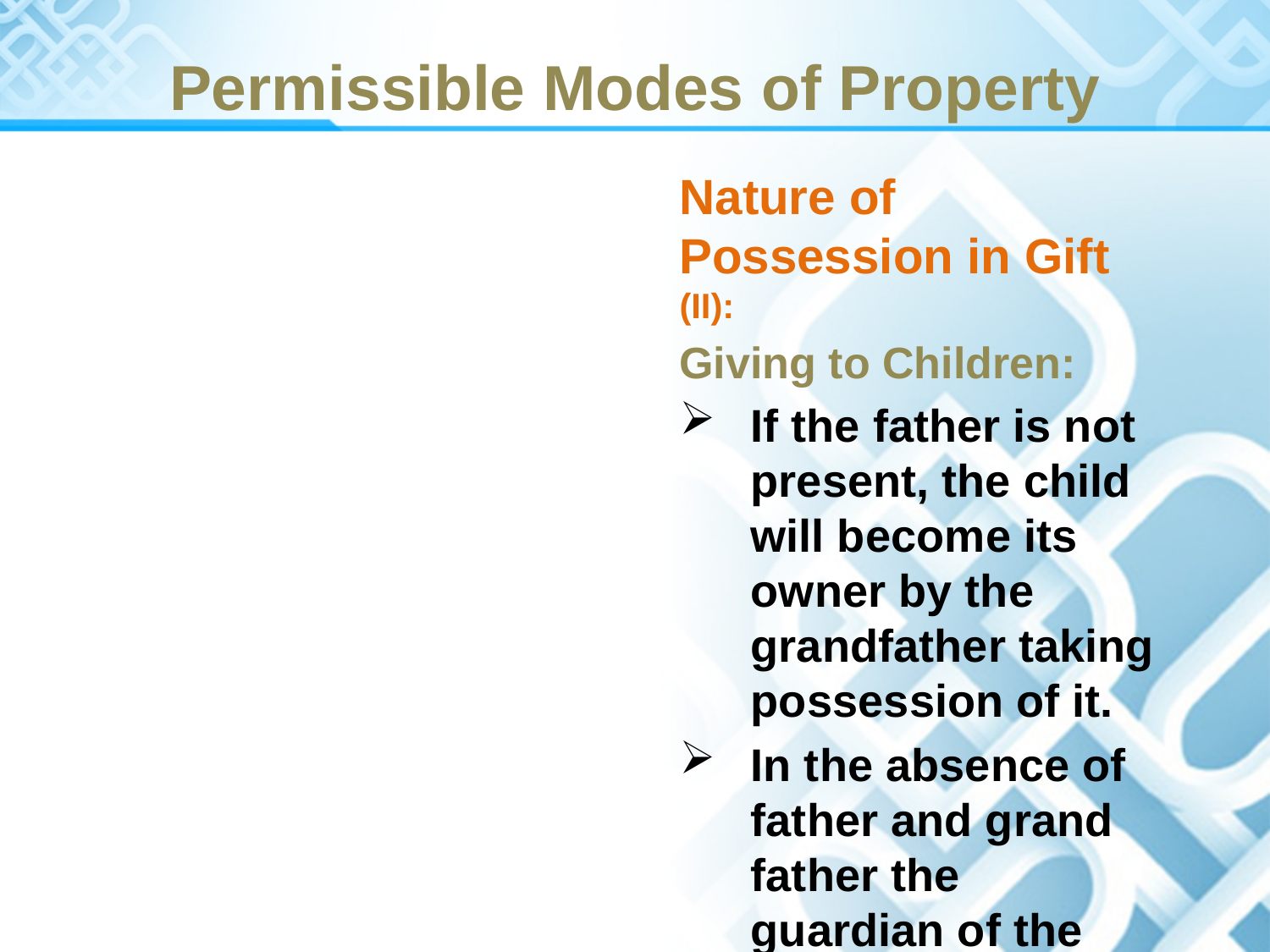

Permissible Modes of Property
Nature of Possession in Gift (II):
Giving to Children:
If the father is not present, the child will become its owner by the grandfather taking possession of it.
In the absence of father and grand father the guardian of the child should take possession of it.